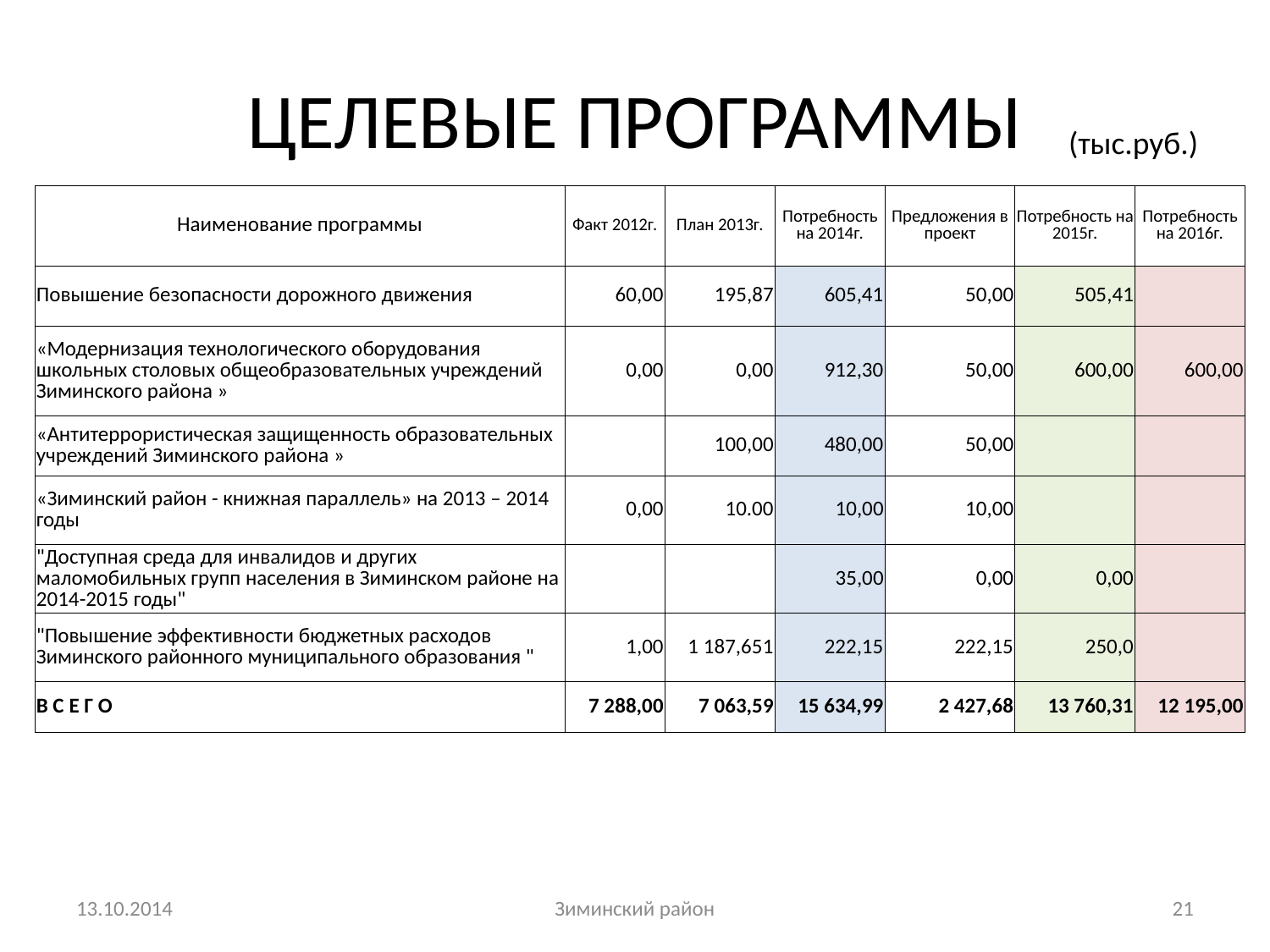

# ЦЕЛЕВЫЕ ПРОГРАММЫ
(тыс.руб.)
| Наименование программы | Факт 2012г. | План 2013г. | Потребность на 2014г. | Предложения в проект | Потребность на 2015г. | Потребность на 2016г. |
| --- | --- | --- | --- | --- | --- | --- |
| Повышение безопасности дорожного движения | 60,00 | 195,87 | 605,41 | 50,00 | 505,41 |  |
| «Модернизация технологического оборудования школьных столовых общеобразовательных учреждений Зиминского района » | 0,00 | 0,00 | 912,30 | 50,00 | 600,00 | 600,00 |
| «Антитеррористическая защищенность образовательных учреждений Зиминского района » |  | 100,00 | 480,00 | 50,00 |  |  |
| «Зиминский район - книжная параллель» на 2013 – 2014 годы | 0,00 | 10.00 | 10,00 | 10,00 |  |  |
| "Доступная среда для инвалидов и других маломобильных групп населения в Зиминском районе на 2014-2015 годы" |  |  | 35,00 | 0,00 | 0,00 |  |
| "Повышение эффективности бюджетных расходов Зиминского районного муниципального образования " | 1,00 | 1 187,651 | 222,15 | 222,15 | 250,0 |  |
| В С Е Г О | 7 288,00 | 7 063,59 | 15 634,99 | 2 427,68 | 13 760,31 | 12 195,00 |
13.10.2014
Зиминский район
21